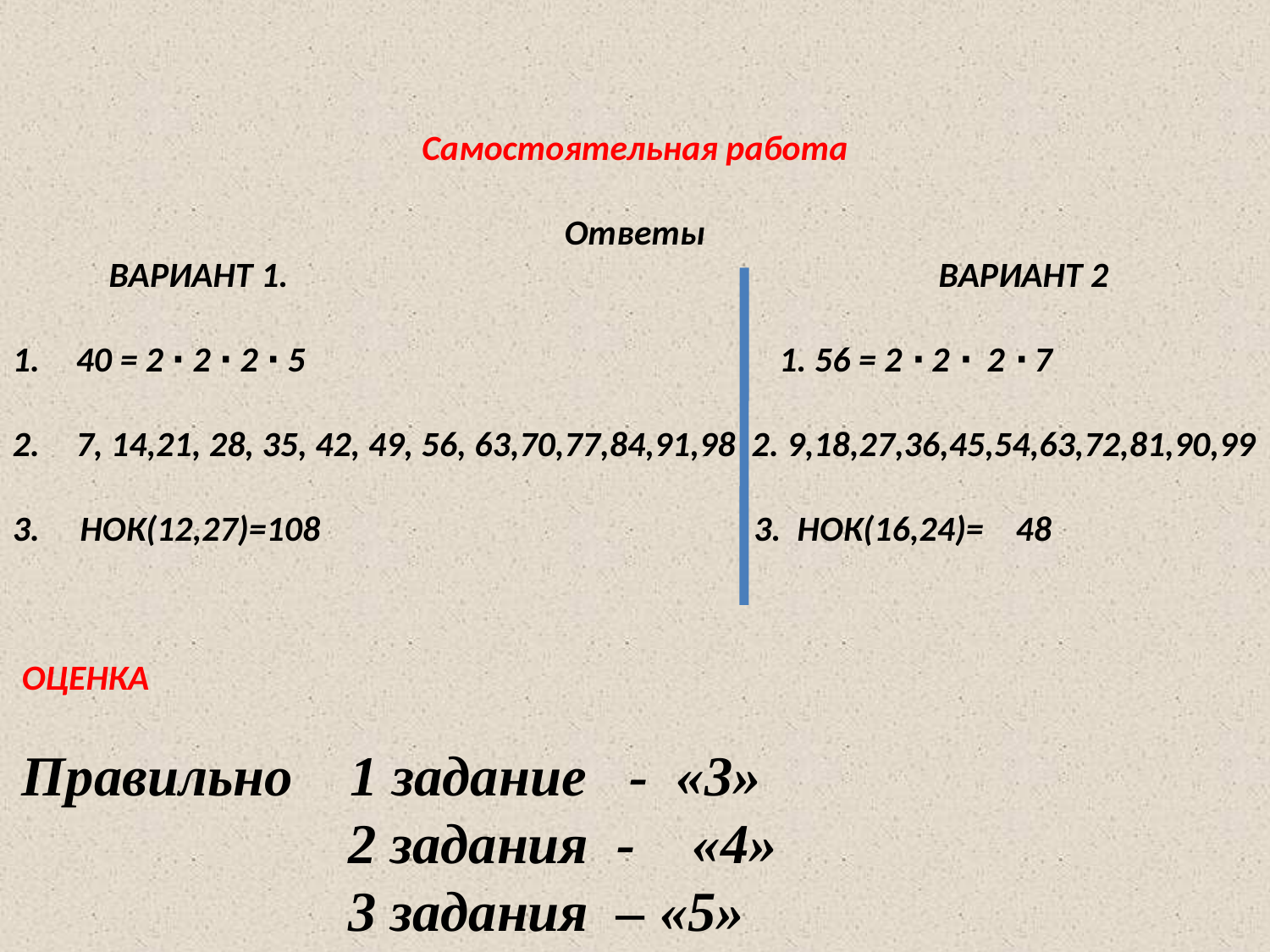

Самостоятельная работа

Ответы
            ВАРИАНТ 1.                                                                                 ВАРИАНТ 2

40 = 2 ⋅ 2 ⋅ 2 ⋅ 5                                                           1. 56 = 2 ⋅ 2 ⋅  2 ⋅ 7

7, 14,21, 28, 35, 42, 49, 56, 63,70,77,84,91,98  2. 9,18,27,36,45,54,63,72,81,90,99

3.     НОК(12,27)=108                                                      3.  НОК(16,24)=    48

ОЦЕНКА

Правильно    1 задание   -  «3»
                       2 задания  -    «4»
                       3 задания  – «5»